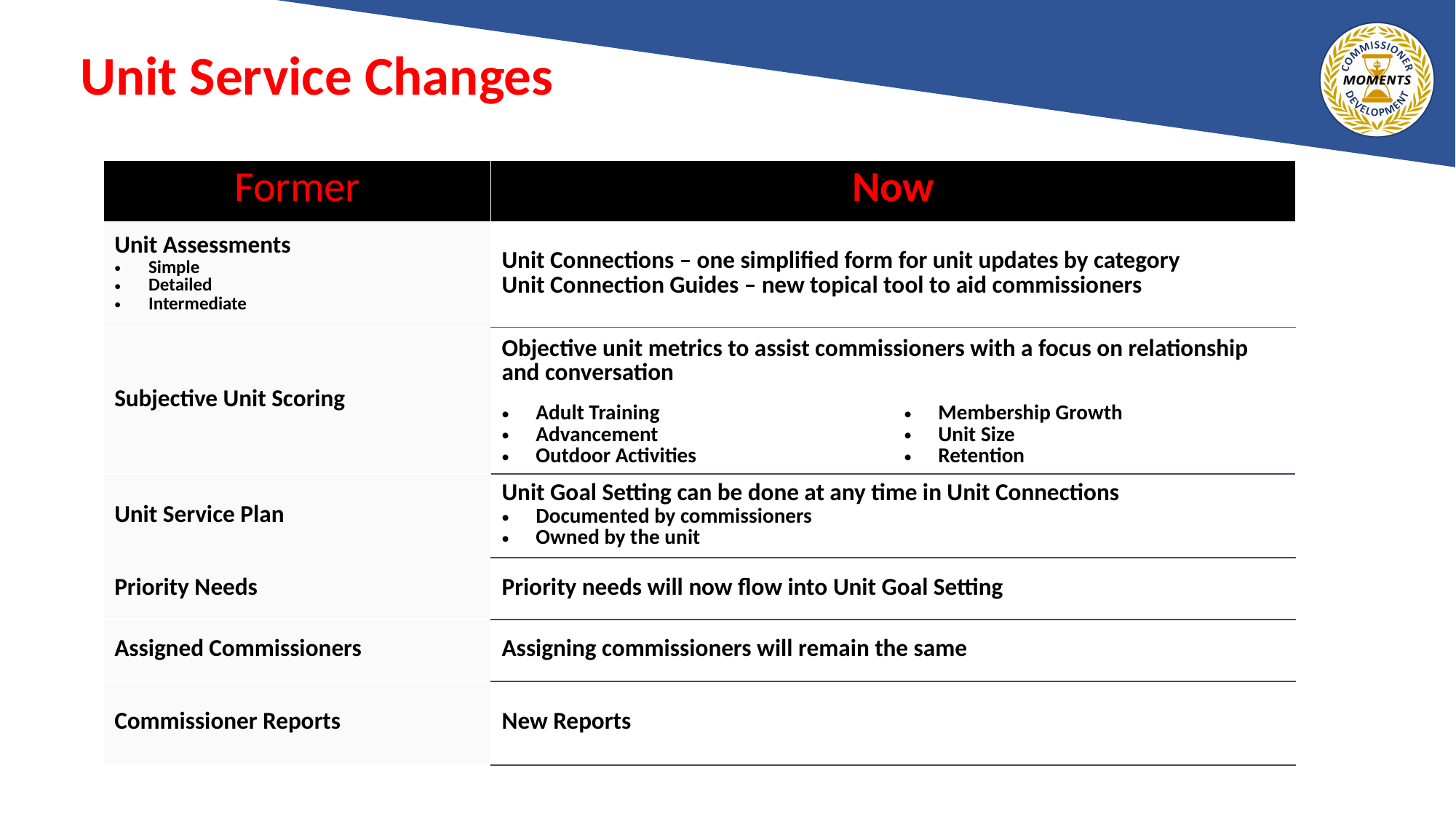

Unit Service Changes
| Former | Now |  |
| --- | --- | --- |
| Unit Assessments Simple Detailed Intermediate | Unit Connections – one simplified form for unit updates by category Unit Connection Guides – new topical tool to aid commissioners |  |
| Subjective Unit Scoring | Objective unit metrics to assist commissioners with a focus on relationship and conversation |  |
|  | Adult Training Advancement Outdoor Activities | Membership Growth Unit Size Retention |
| Unit Service Plan | Unit Goal Setting can be done at any time in Unit Connections Documented by commissioners Owned by the unit |  |
| Priority Needs | Priority needs will now flow into Unit Goal Setting |  |
| Assigned Commissioners | Assigning commissioners will remain the same |  |
| Commissioner Reports | New Reports |  |